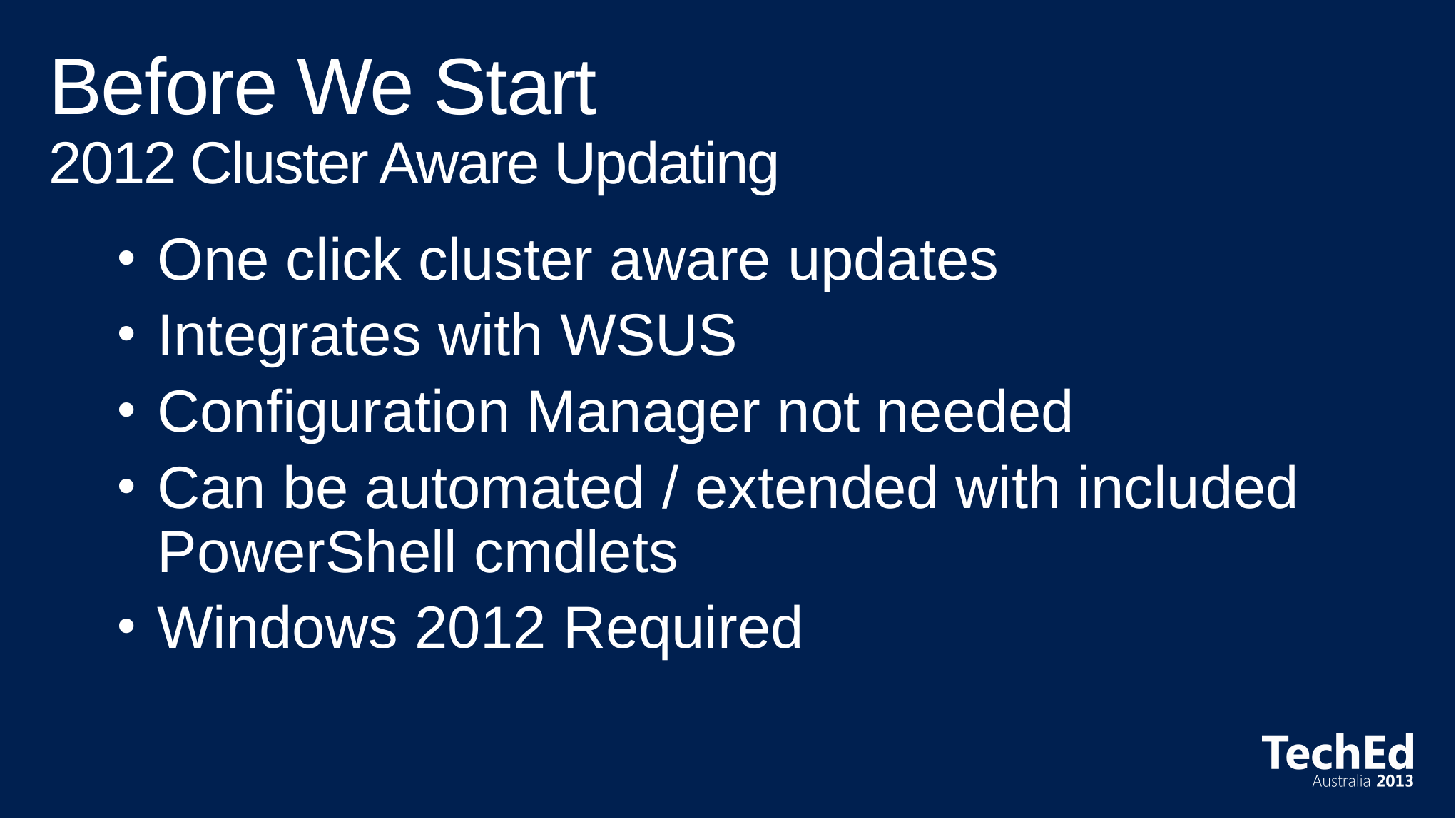

# Before We Start 2012 Cluster Aware Updating
One click cluster aware updates
Integrates with WSUS
Configuration Manager not needed
Can be automated / extended with included PowerShell cmdlets
Windows 2012 Required